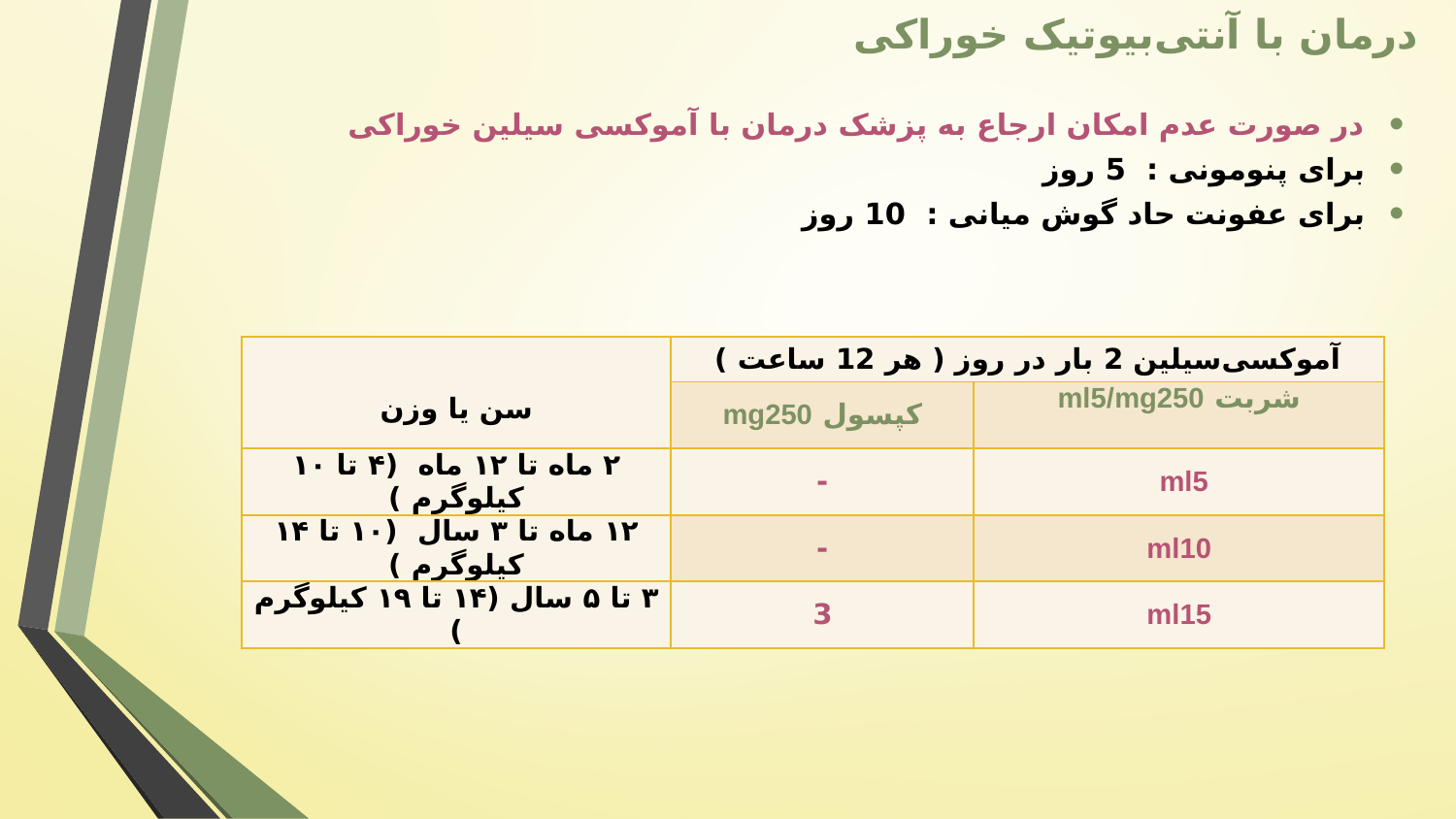

# درمان با آنتی‌بيوتيک خوراکی
در صورت عدم امکان ارجاع به پزشک درمان با آموکسی سیلین خوراکی
برای پنومونی :  5 روز
برای عفونت حاد گوش میانی :  10 روز

| سن يا وزن | آموکسی‌سيلين 2 بار در روز ( هر 12 ساعت ) |  |
| --- | --- | --- |
|  | کپسول mg250 | شربت ml5/mg250 |
| ۲ ماه تا ۱۲ ماه (۴ تا ۱۰ کیلوگرم ) | - | ml5 |
| ۱۲ ماه تا ۳ سال (۱۰ تا ۱۴ کیلوگرم ) | - | ml10 |
| ۳ تا ۵ سال (۱۴ تا ۱۹ کیلوگرم ) | 3 | ml15 |